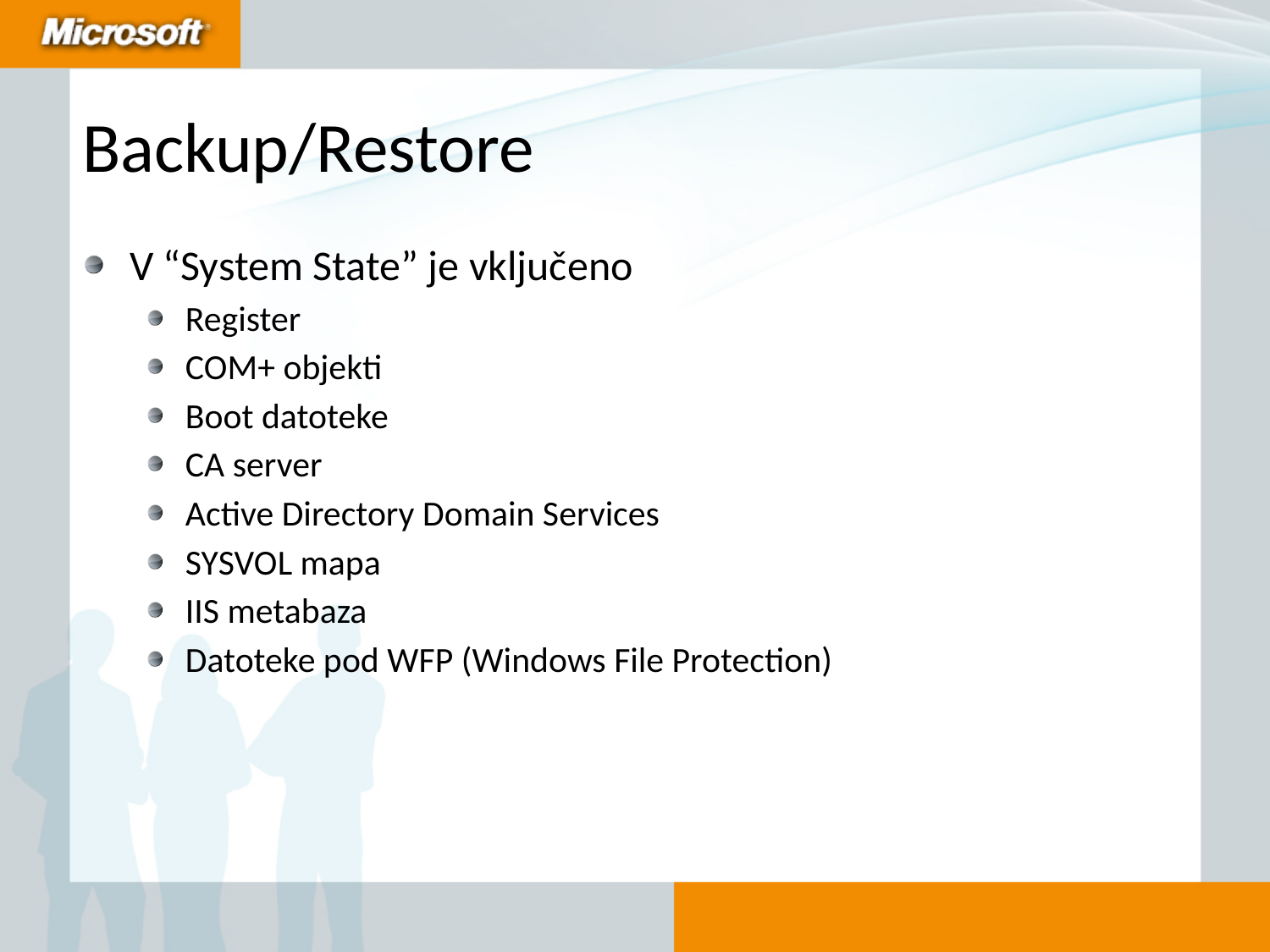

# Backup/Restore
V “System State” je vključeno
Register
COM+ objekti
Boot datoteke
CA server
Active Directory Domain Services
SYSVOL mapa
IIS metabaza
Datoteke pod WFP (Windows File Protection)